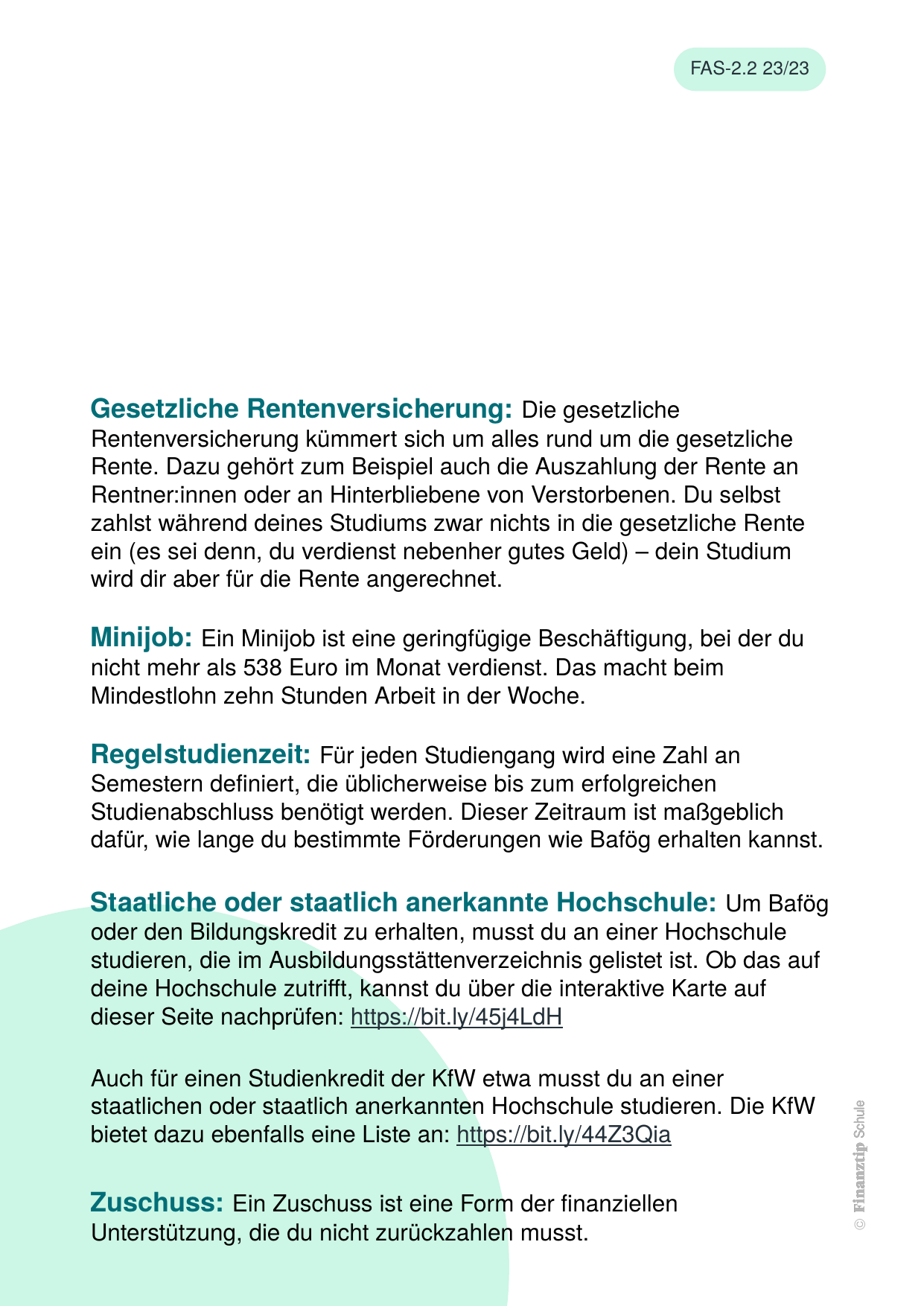

Gesetzliche Rentenversicherung: Die gesetzliche Rentenversicherung kümmert sich um alles rund um die gesetzliche Rente. Dazu gehört zum Beispiel auch die Auszahlung der Rente an Rentner:innen oder an Hinterbliebene von Verstorbenen. Du selbst zahlst während deines Studiums zwar nichts in die gesetzliche Rente ein (es sei denn, du verdienst nebenher gutes Geld) – dein Studium wird dir aber für die Rente angerechnet.

Minijob: Ein Minijob ist eine geringfügige Beschäftigung, bei der du nicht mehr als 538 Euro im Monat verdienst. Das macht beim Mindestlohn zehn Stunden Arbeit in der Woche.

Regelstudienzeit: Für jeden Studiengang wird eine Zahl an Semestern definiert, die üblicherweise bis zum erfolgreichen Studienabschluss benötigt werden. Dieser Zeitraum ist maßgeblich dafür, wie lange du bestimmte Förderungen wie Bafög erhalten kannst.

Staatliche oder staatlich anerkannte Hochschule: Um Bafög oder den Bildungskredit zu erhalten, musst du an einer Hochschule studieren, die im Ausbildungsstättenverzeichnis gelistet ist. Ob das auf deine Hochschule zutrifft, kannst du über die interaktive Karte auf dieser Seite nachprüfen: https://bit.ly/45j4LdH

Auch für einen Studienkredit der KfW etwa musst du an einer staatlichen oder staatlich anerkannten Hochschule studieren. Die KfW bietet dazu ebenfalls eine Liste an: https://bit.ly/44Z3Qia

Zuschuss: Ein Zuschuss ist eine Form der finanziellen Unterstützung, die du nicht zurückzahlen musst.